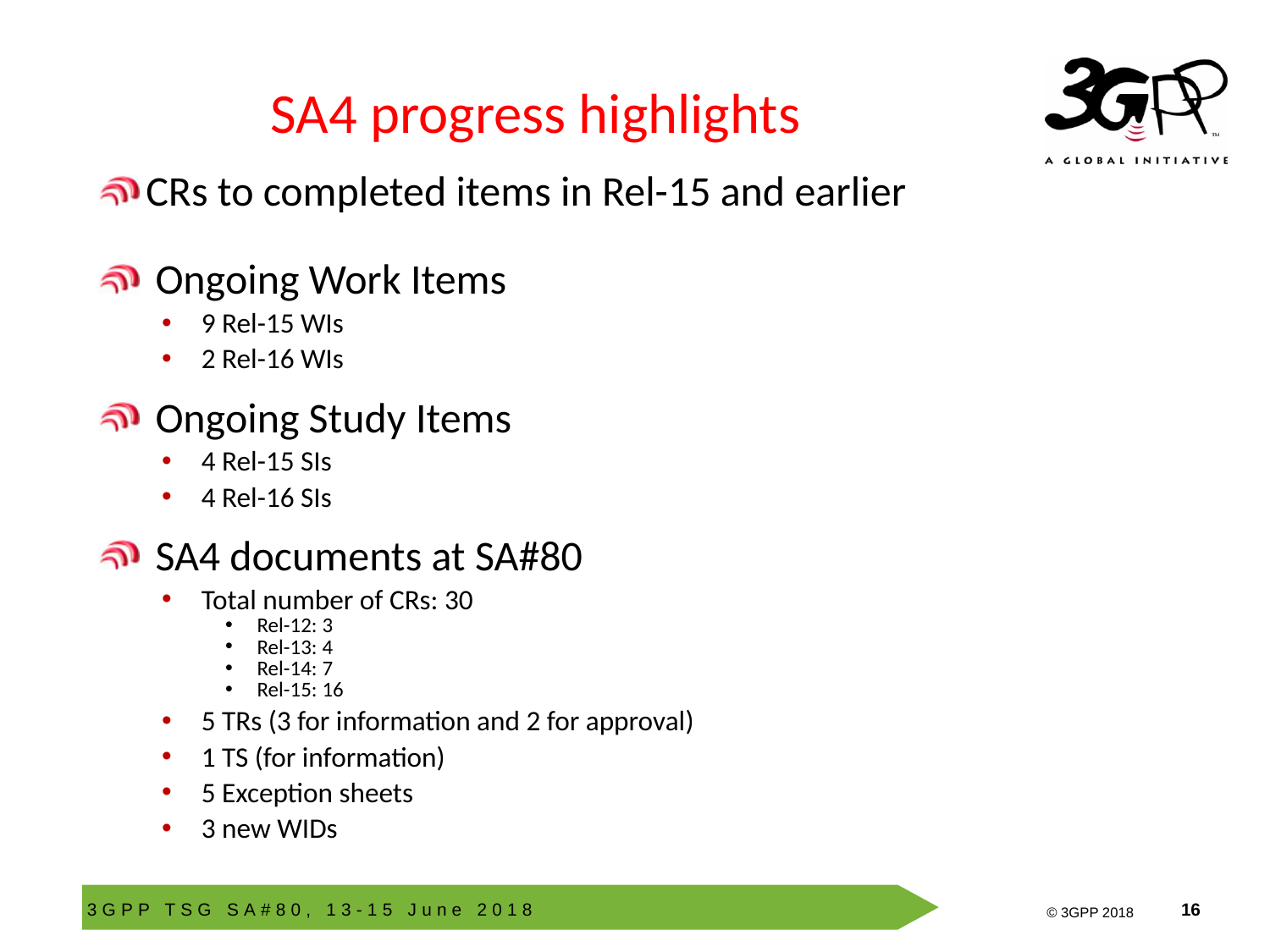

# SA4 progress highlights
CRs to completed items in Rel-15 and earlier
 Ongoing Work Items
9 Rel-15 WIs
2 Rel-16 WIs
 Ongoing Study Items
4 Rel-15 SIs
4 Rel-16 SIs
 SA4 documents at SA#80
Total number of CRs: 30
Rel-12: 3
Rel-13: 4
Rel-14: 7
Rel-15: 16
5 TRs (3 for information and 2 for approval)
1 TS (for information)
5 Exception sheets
3 new WIDs